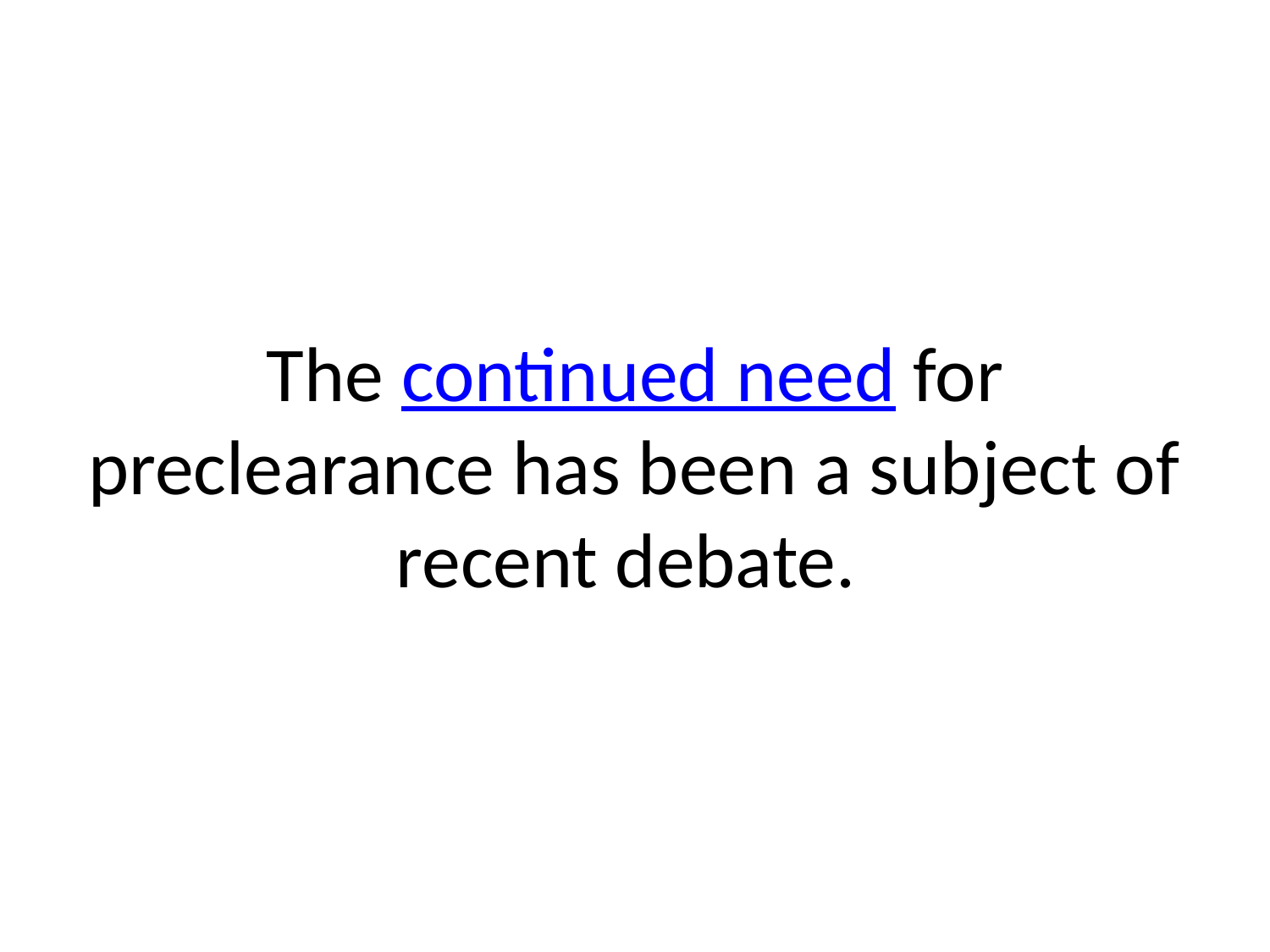

# The continued need for preclearance has been a subject of recent debate.